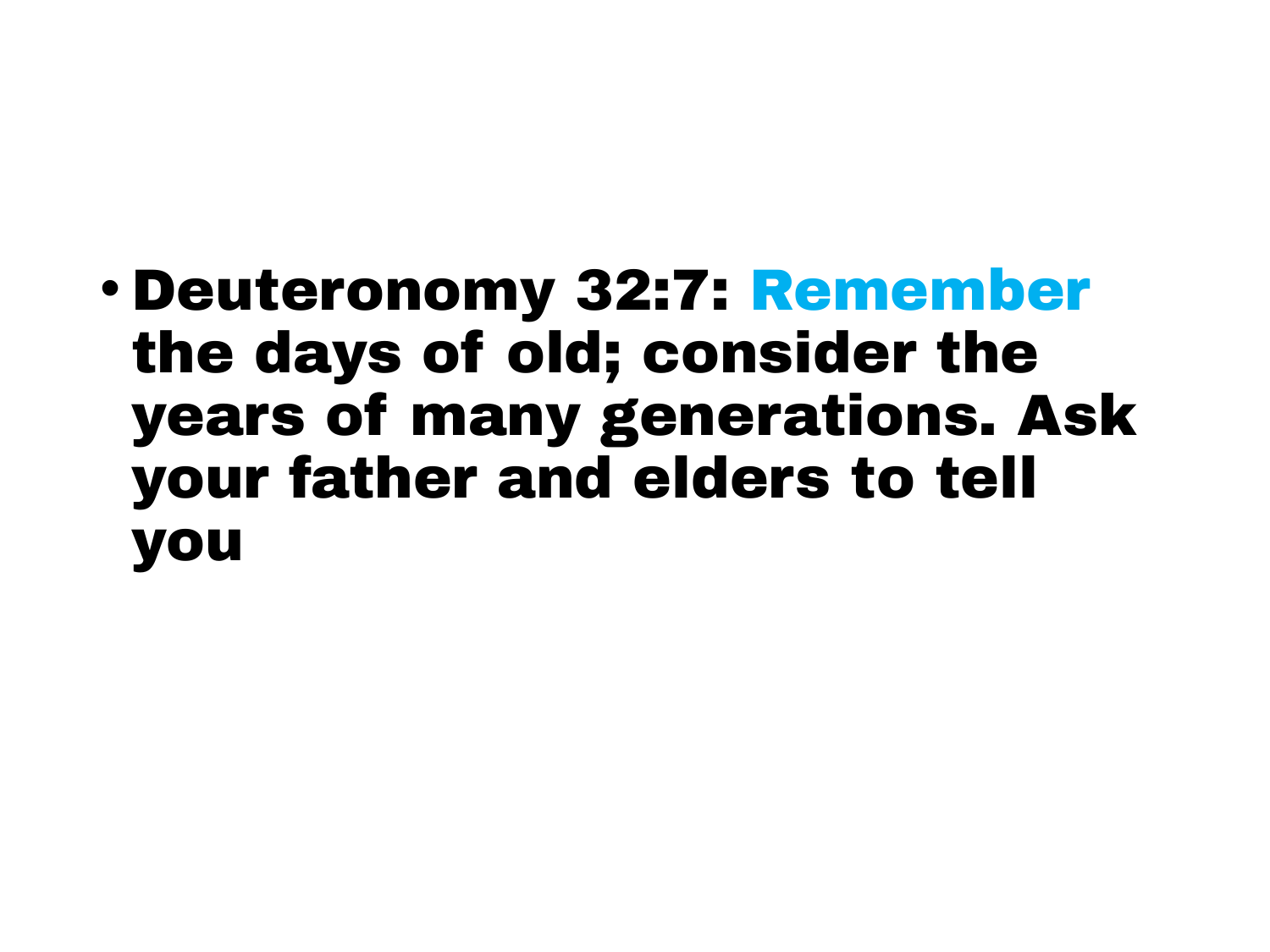

#
Deuteronomy 32:7: Remember the days of old; consider the years of many generations. Ask your father and elders to tell you